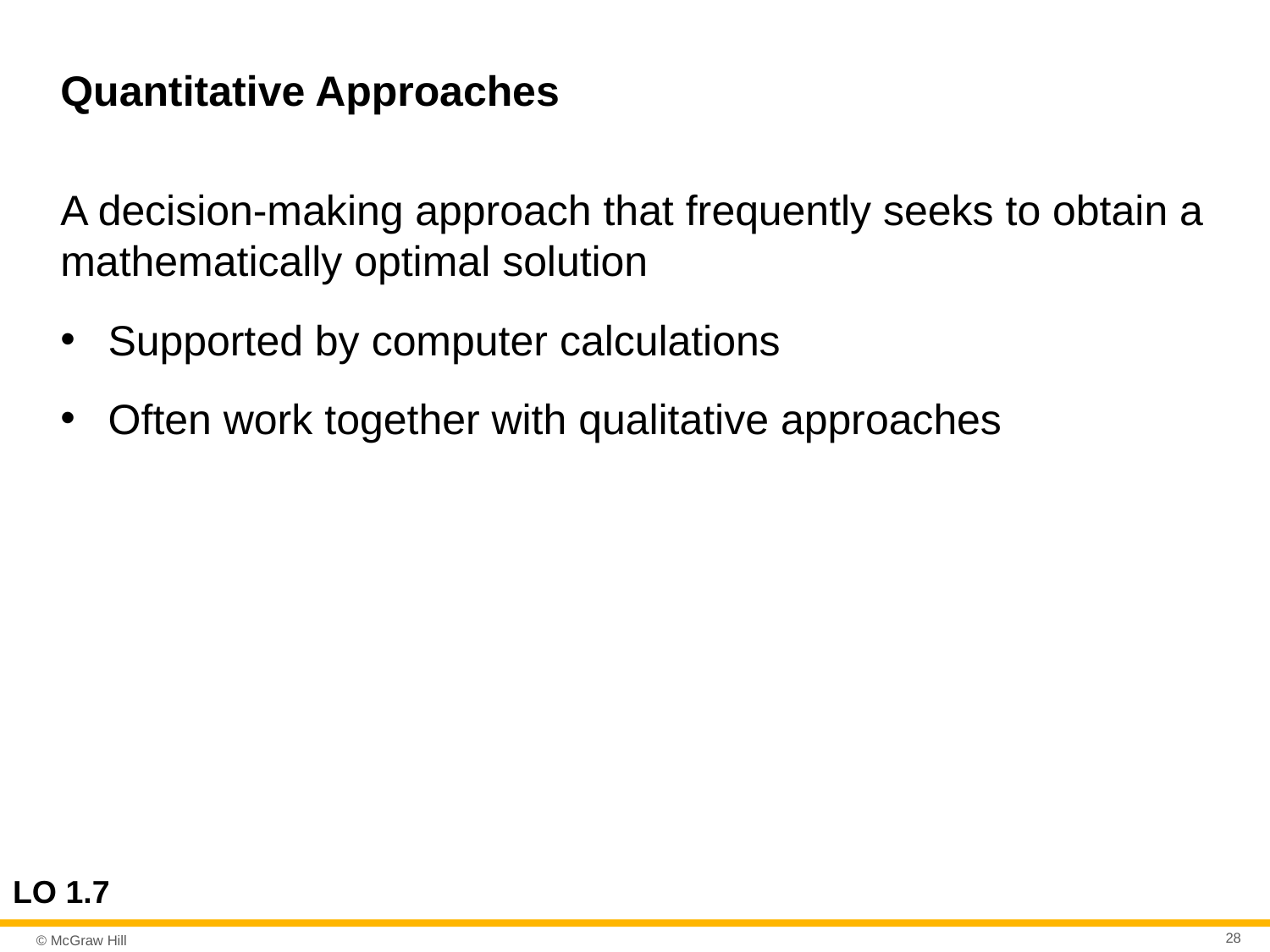

# Quantitative Approaches
A decision-making approach that frequently seeks to obtain a mathematically optimal solution
Supported by computer calculations
Often work together with qualitative approaches
LO 1.7